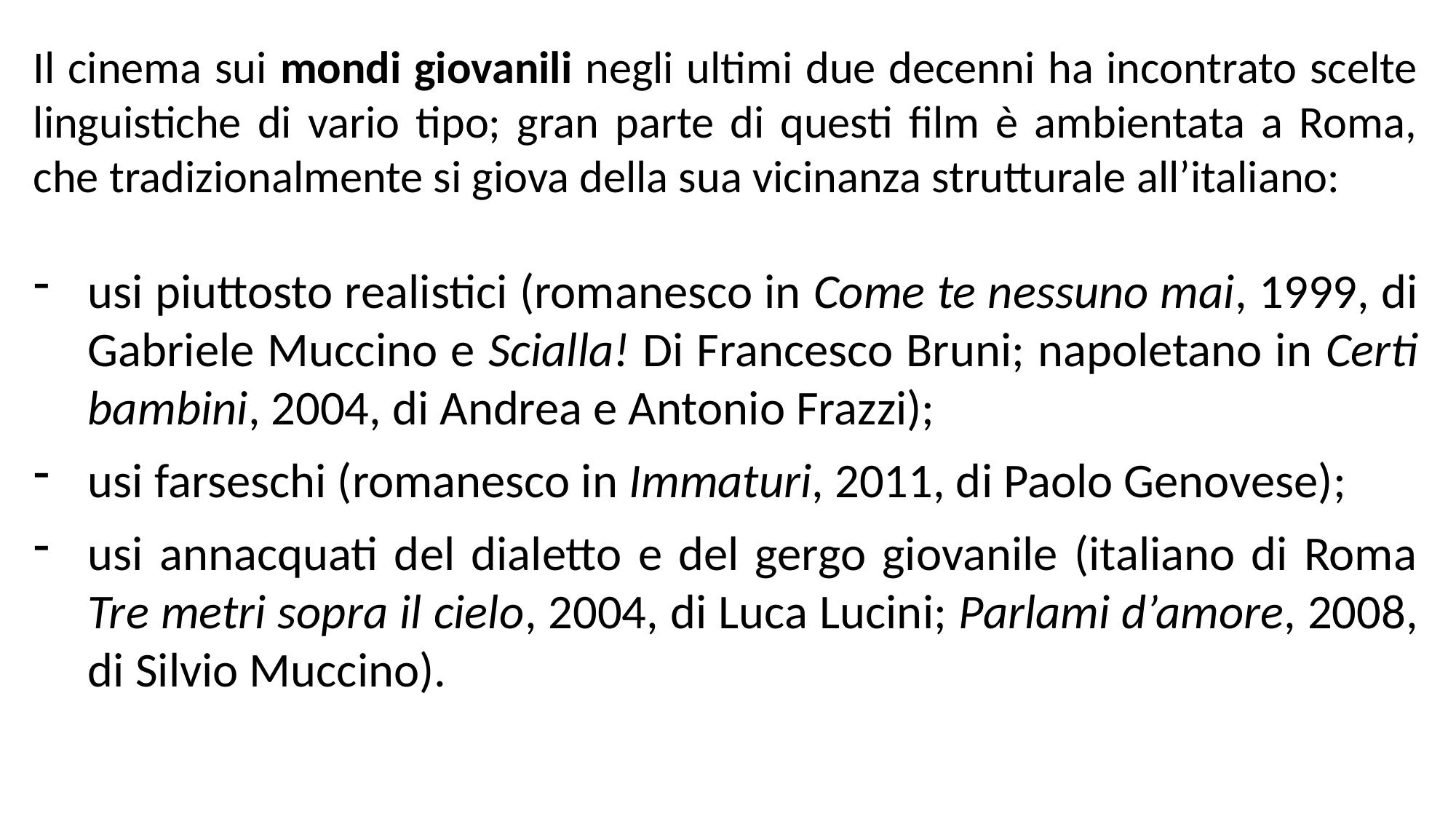

Il cinema sui mondi giovanili negli ultimi due decenni ha incontrato scelte linguistiche di vario tipo; gran parte di questi film è ambientata a Roma, che tradizionalmente si giova della sua vicinanza strutturale all’italiano:

usi piuttosto realistici (romanesco in Come te nessuno mai, 1999, di Gabriele Muccino e Scialla! Di Francesco Bruni; napoletano in Certi bambini, 2004, di Andrea e Antonio Frazzi);

usi farseschi (romanesco in Immaturi, 2011, di Paolo Genovese);

usi annacquati del dialetto e del gergo giovanile (italiano di Roma Tre metri sopra il cielo, 2004, di Luca Lucini; Parlami d’amore, 2008, di Silvio Muccino).